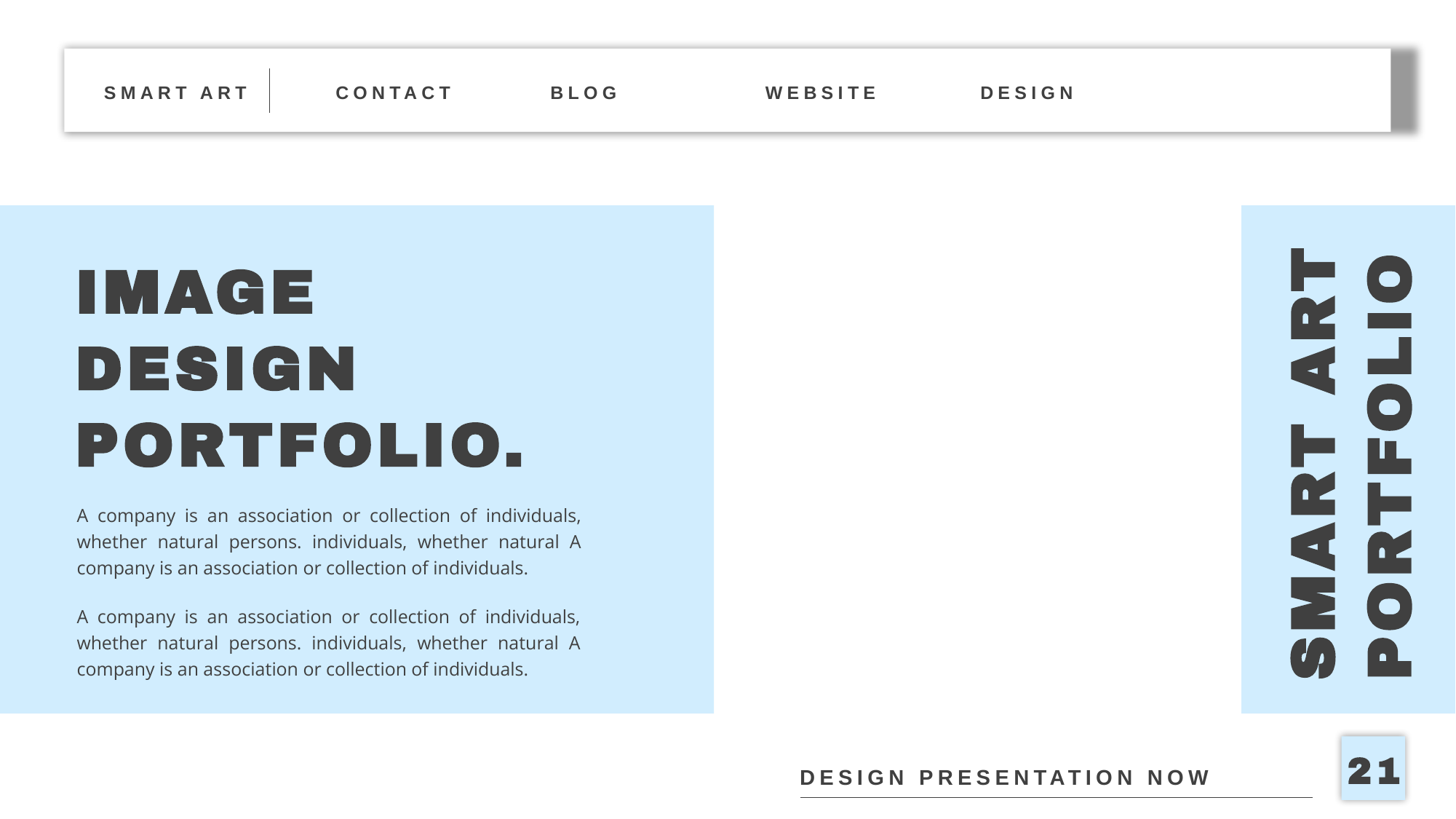

SMART ART
CONTACT
BLOG
WEBSITE
DESIGN
PORTFOLIO.
IMAGE
DESIGN

SMART ART
PORTFOLIO
A company is an association or collection of individuals, whether natural persons. individuals, whether natural A company is an association or collection of individuals.
A company is an association or collection of individuals, whether natural persons. individuals, whether natural A company is an association or collection of individuals.

21
DESIGN PRESENTATION NOW